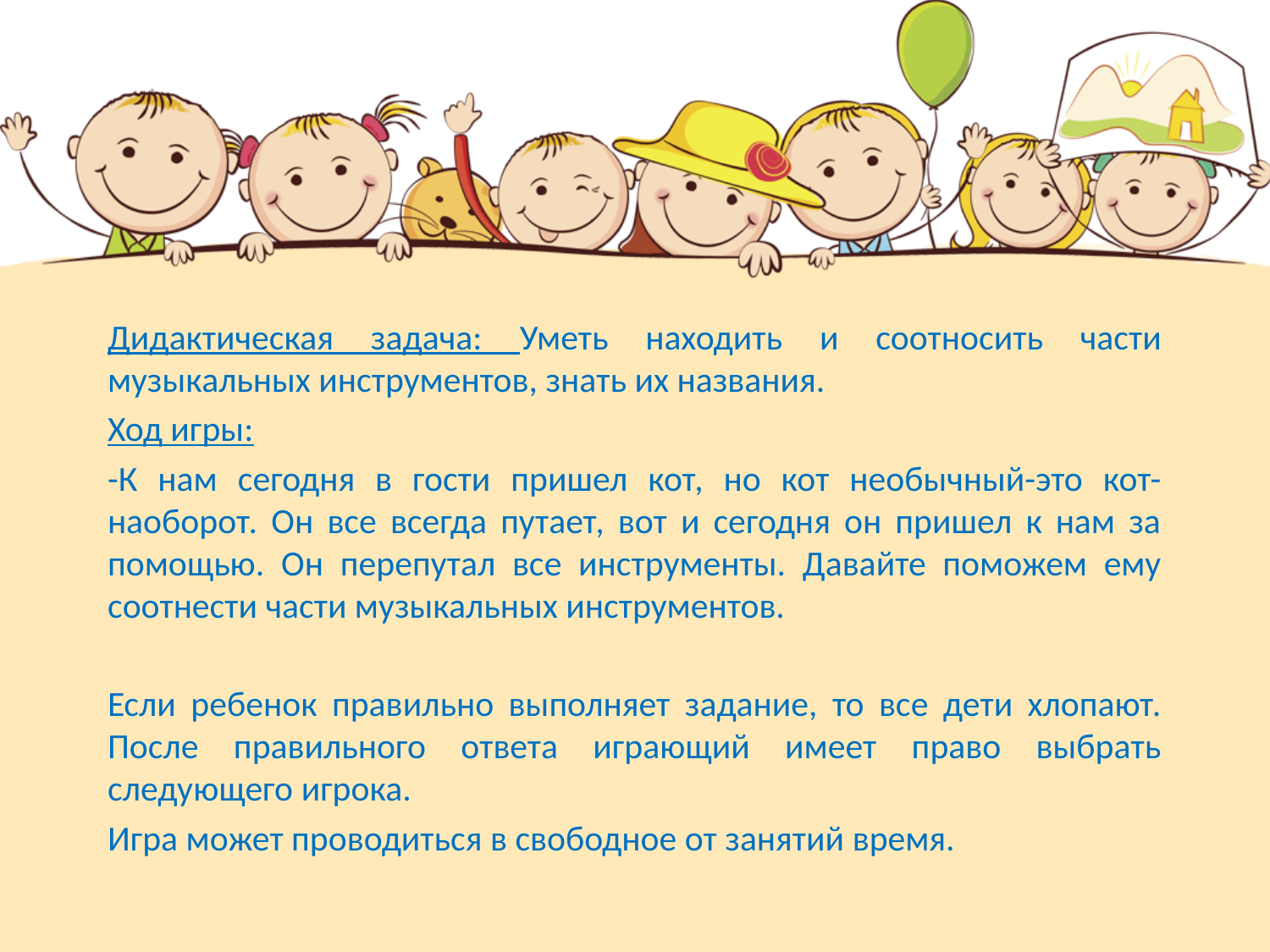

Дидактическая задача: Уметь находить и соотносить части музыкальных инструментов, знать их названия.
Ход игры:
-К нам сегодня в гости пришел кот, но кот необычный-это кот-наоборот. Он все всегда путает, вот и сегодня он пришел к нам за помощью. Он перепутал все инструменты. Давайте поможем ему соотнести части музыкальных инструментов.

Если ребенок правильно выполняет задание, то все дети хлопают. После правильного ответа играющий имеет право выбрать следующего игрока.
Игра может проводиться в свободное от занятий время.